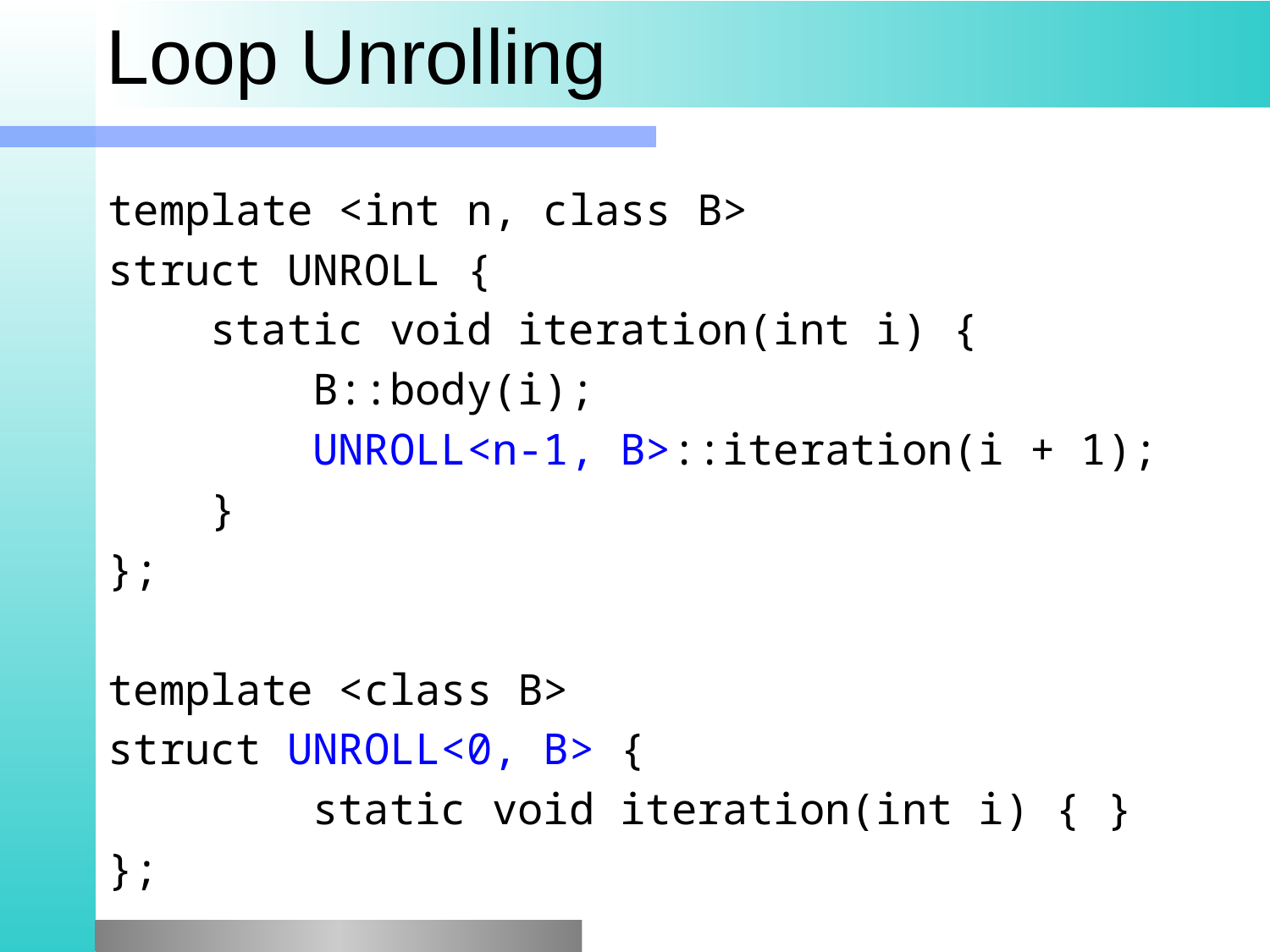

# Loop Unrolling
template <int n, class B>
struct UNROLL {
    static void iteration(int i) {
        B::body(i);
        UNROLL<n-1, B>::iteration(i + 1);
    }
};

template <class B>
struct UNROLL<0, B> {
        static void iteration(int i) { }
};